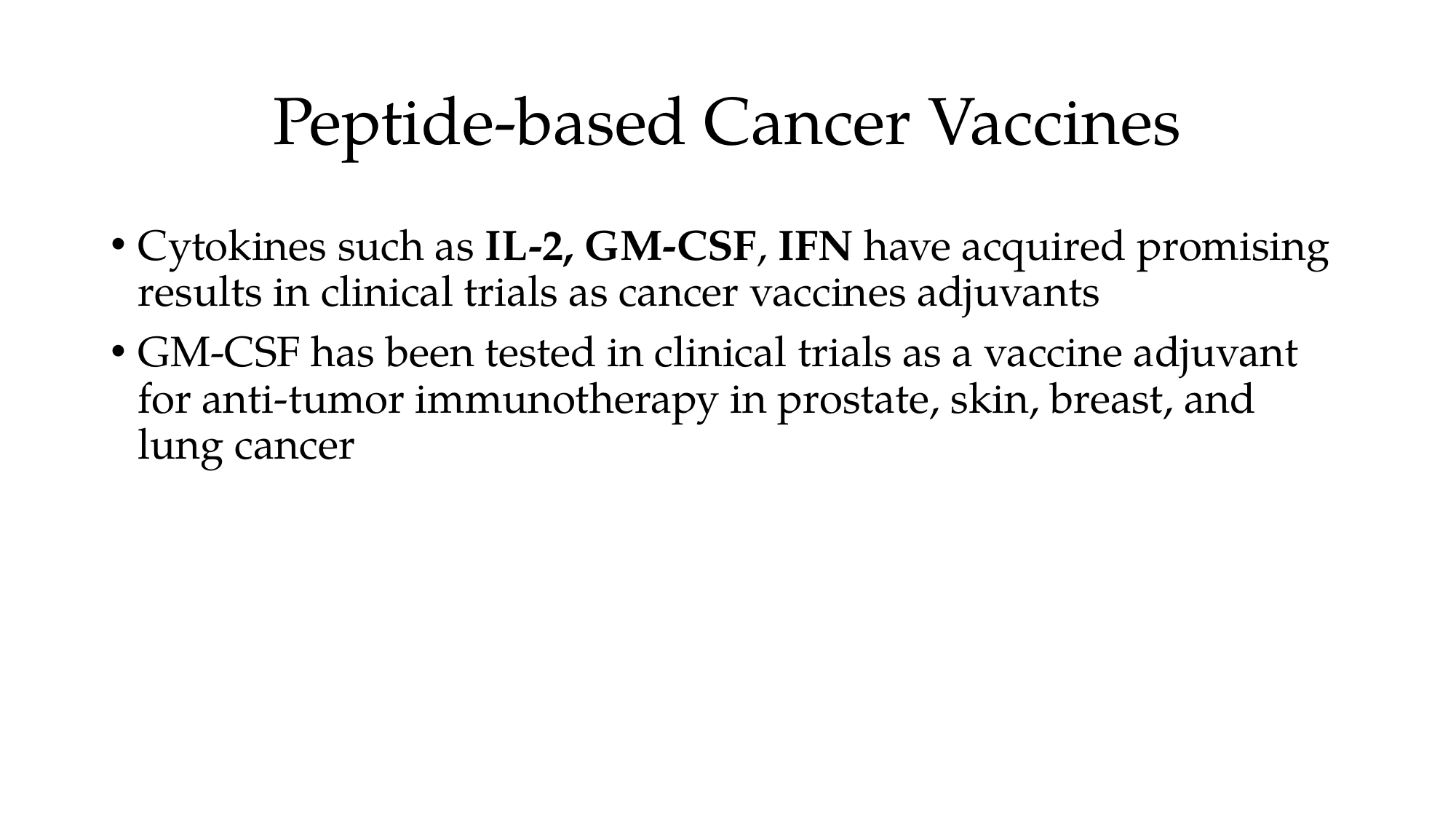

# Peptide-based Cancer Vaccines
Cytokines such as IL-2, GM-CSF, IFN have acquired promising results in clinical trials as cancer vaccines adjuvants
GM-CSF has been tested in clinical trials as a vaccine adjuvant for anti-tumor immunotherapy in prostate, skin, breast, and lung cancer